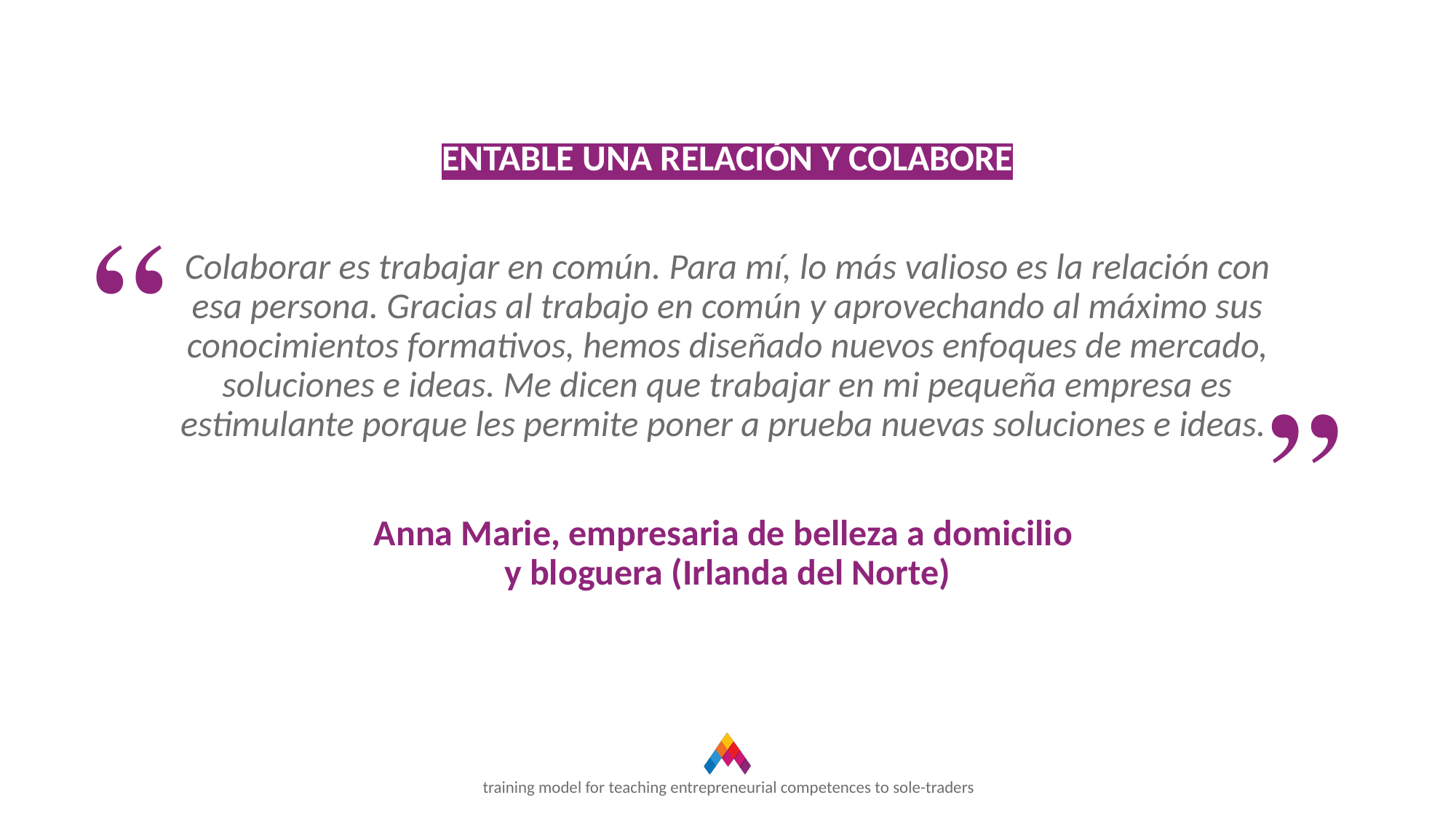

ENTABLE UNA RELACIÓN Y COLABORE

Colaborar es trabajar en común. Para mí, lo más valioso es la relación con esa persona. Gracias al trabajo en común y aprovechando al máximo sus conocimientos formativos, hemos diseñado nuevos enfoques de mercado, soluciones e ideas. Me dicen que trabajar en mi pequeña empresa es estimulante porque les permite poner a prueba nuevas soluciones e ideas.

Anna Marie, empresaria de belleza a domicilio
y bloguera (Irlanda del Norte)
“
“